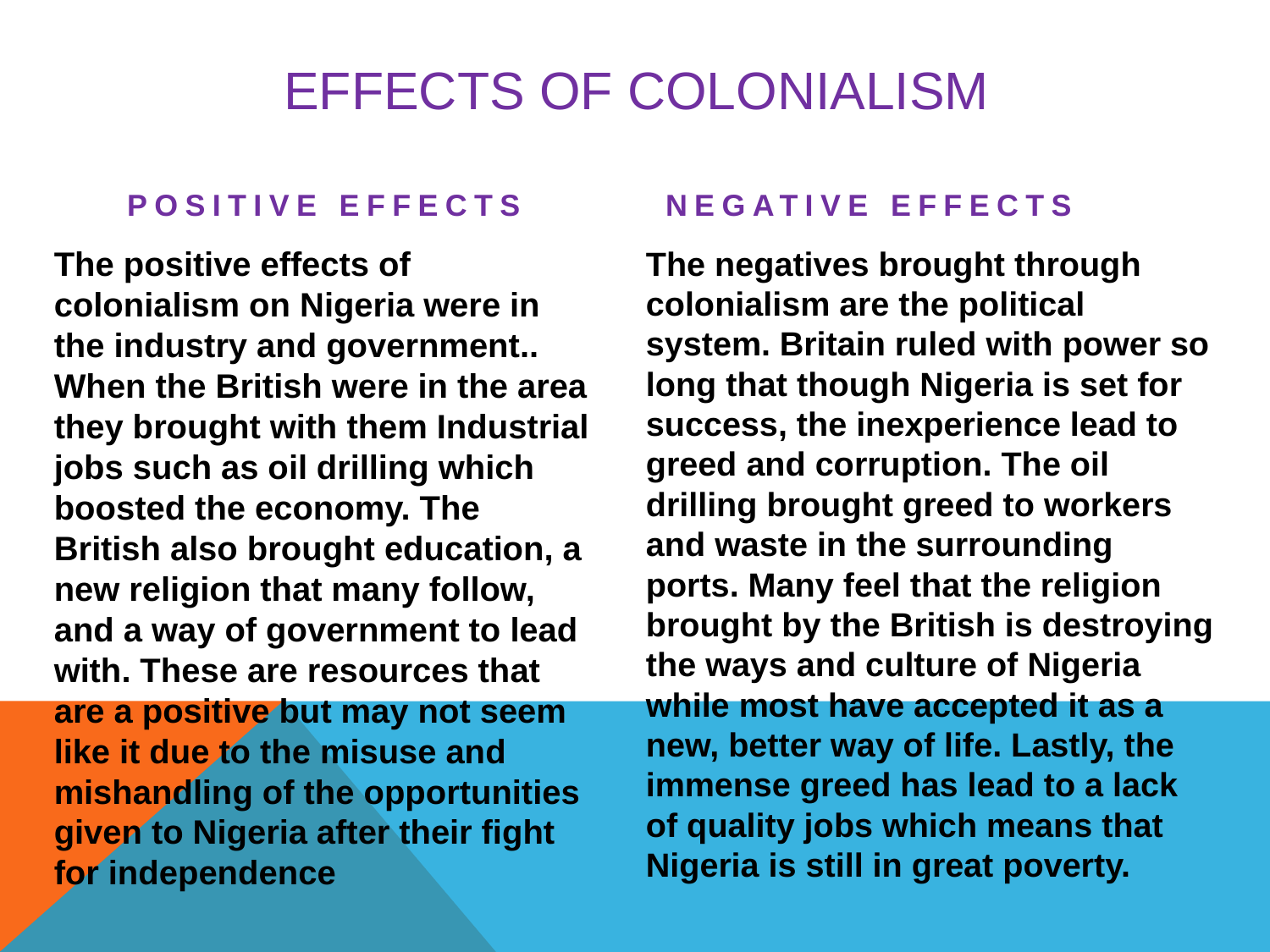

# Effects of colonialism
Positive effects
Negative effects
	The positive effects of colonialism on Nigeria were in the industry and government.. When the British were in the area they brought with them Industrial jobs such as oil drilling which boosted the economy. The British also brought education, a new religion that many follow, and a way of government to lead with. These are resources that are a positive but may not seem like it due to the misuse and mishandling of the opportunities given to Nigeria after their fight for independence
	The negatives brought through colonialism are the political system. Britain ruled with power so long that though Nigeria is set for success, the inexperience lead to greed and corruption. The oil drilling brought greed to workers and waste in the surrounding ports. Many feel that the religion brought by the British is destroying the ways and culture of Nigeria while most have accepted it as a new, better way of life. Lastly, the immense greed has lead to a lack of quality jobs which means that Nigeria is still in great poverty.